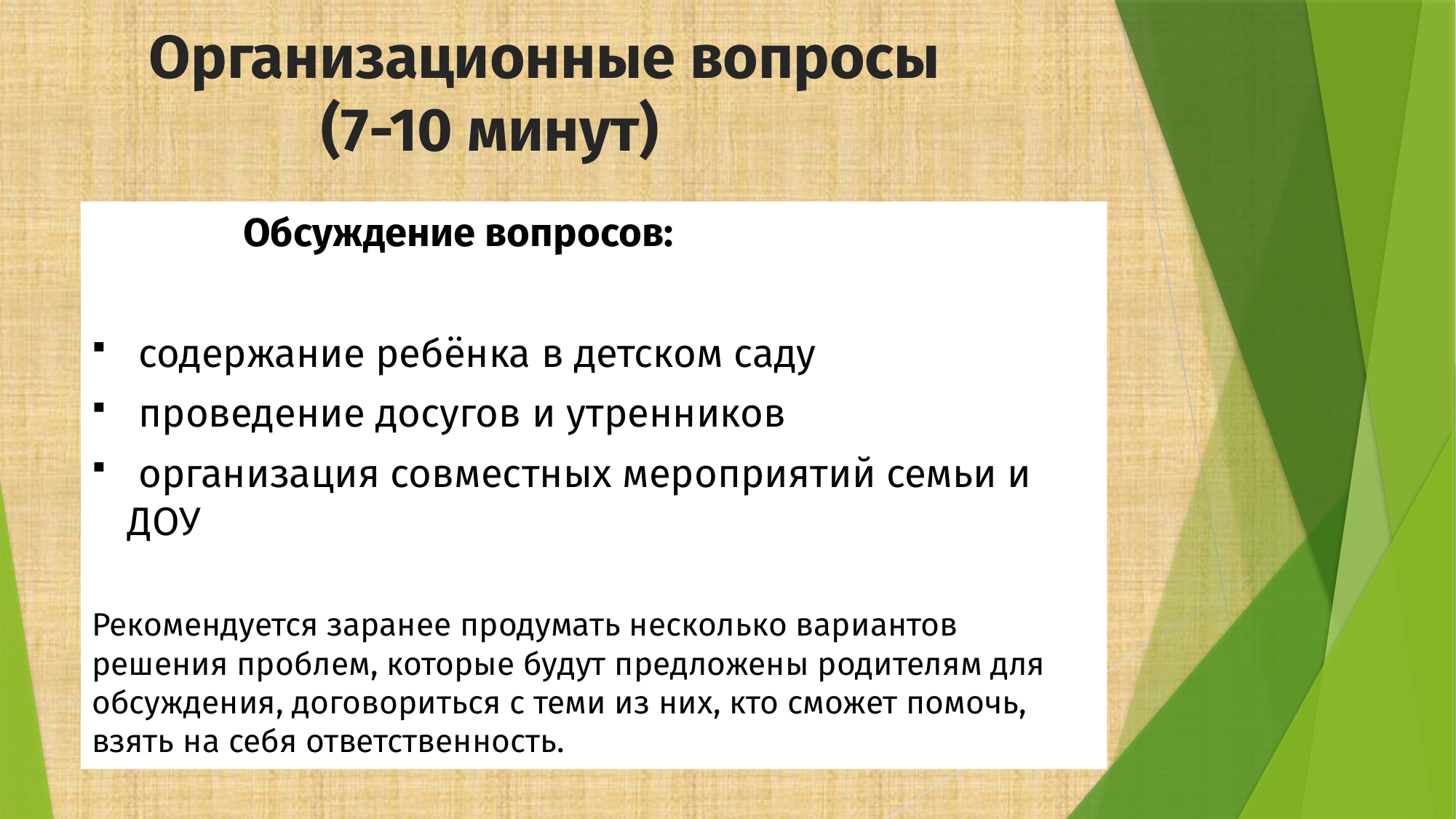

# Организационные вопросы (7-10 минут)
                Обсуждение вопросов:

 содержание ребёнка в детском саду
 проведение досугов и утренников
 организация совместных мероприятий семьи и ДОУ

Рекомендуется заранее продумать несколько вариантов решения проблем, которые будут предложены родителям для обсуждения, договориться с теми из них, кто сможет помочь, взять на себя ответственность.